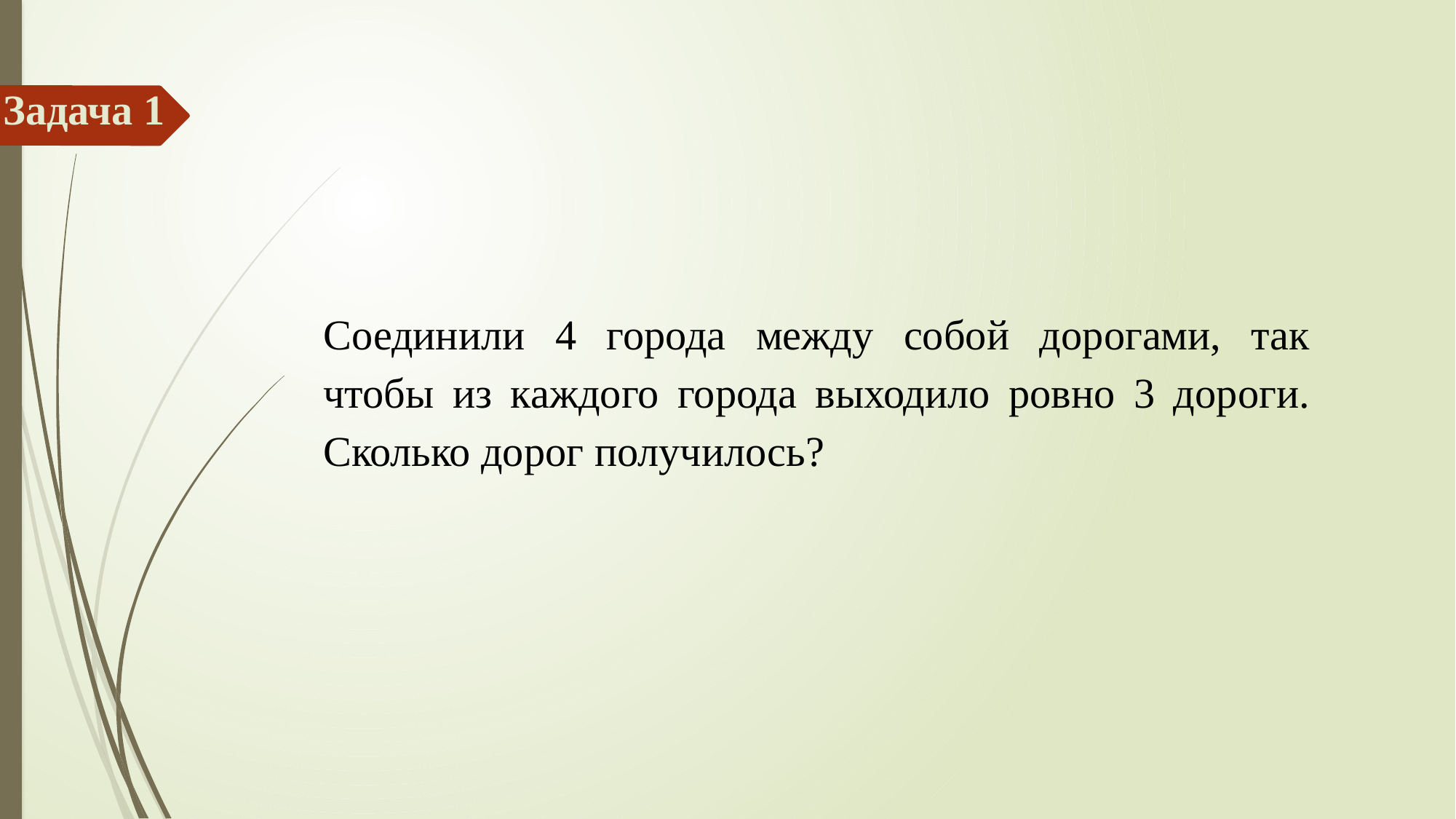

# Задача 1
Соединили 4 города между собой дорогами, так чтобы из каждого города выходило ровно 3 дороги. Сколько дорог получилось?